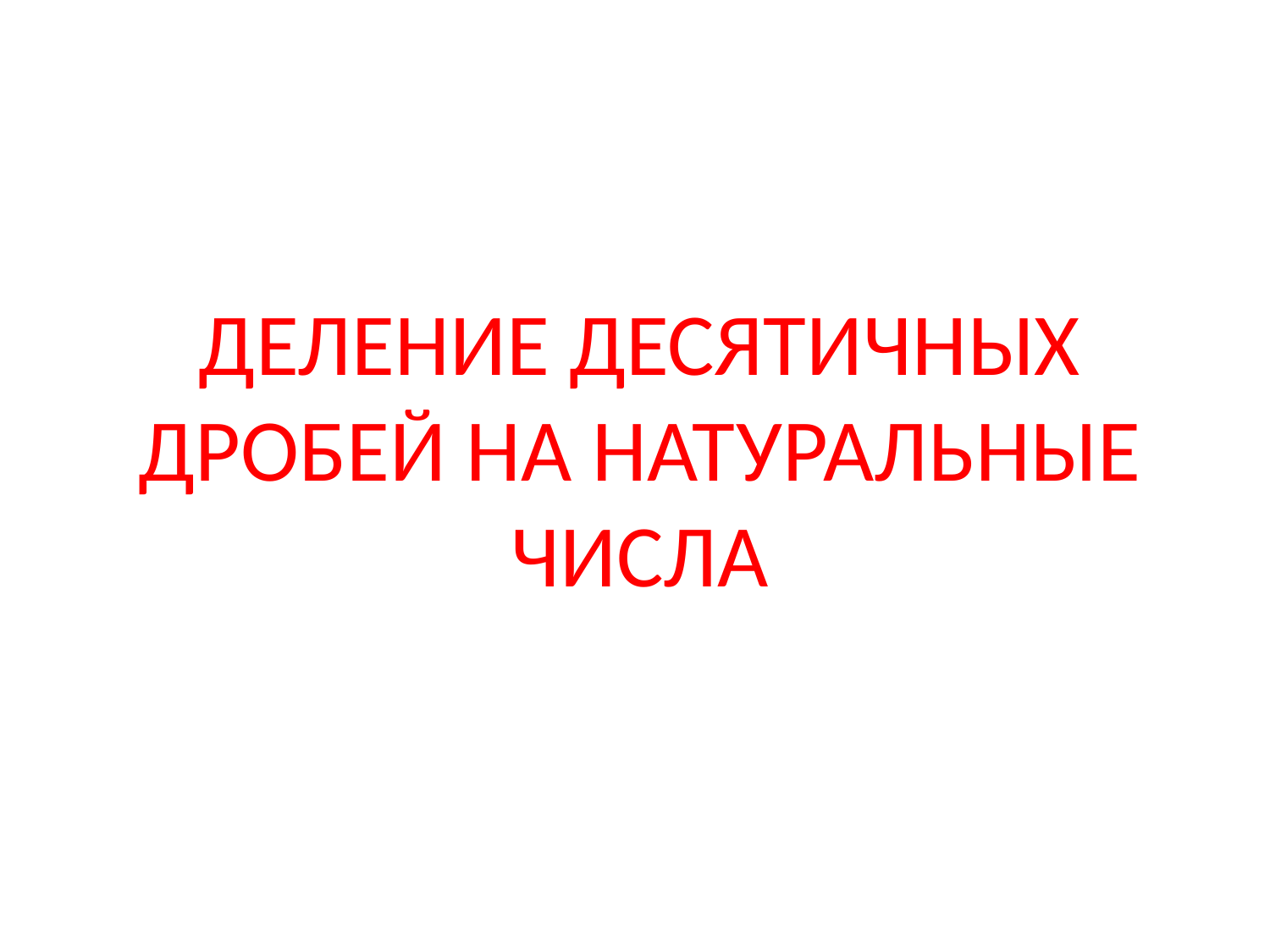

# ДЕЛЕНИЕ ДЕСЯТИЧНЫХ ДРОБЕЙ НА НАТУРАЛЬНЫЕ ЧИСЛА